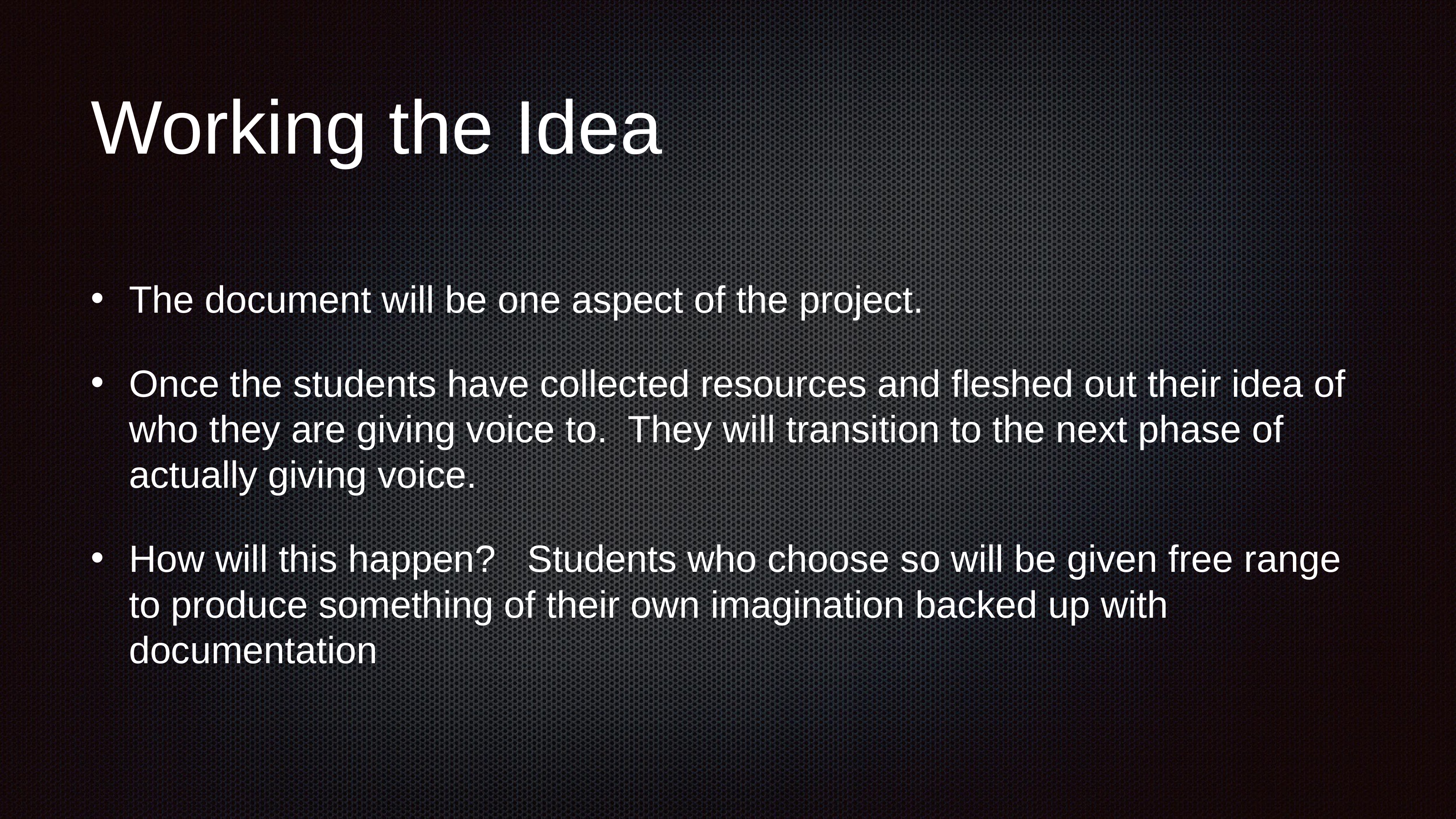

# Working the Idea
The document will be one aspect of the project.
Once the students have collected resources and fleshed out their idea of who they are giving voice to.  They will transition to the next phase of actually giving voice.
How will this happen?   Students who choose so will be given free range to produce something of their own imagination backed up with documentation